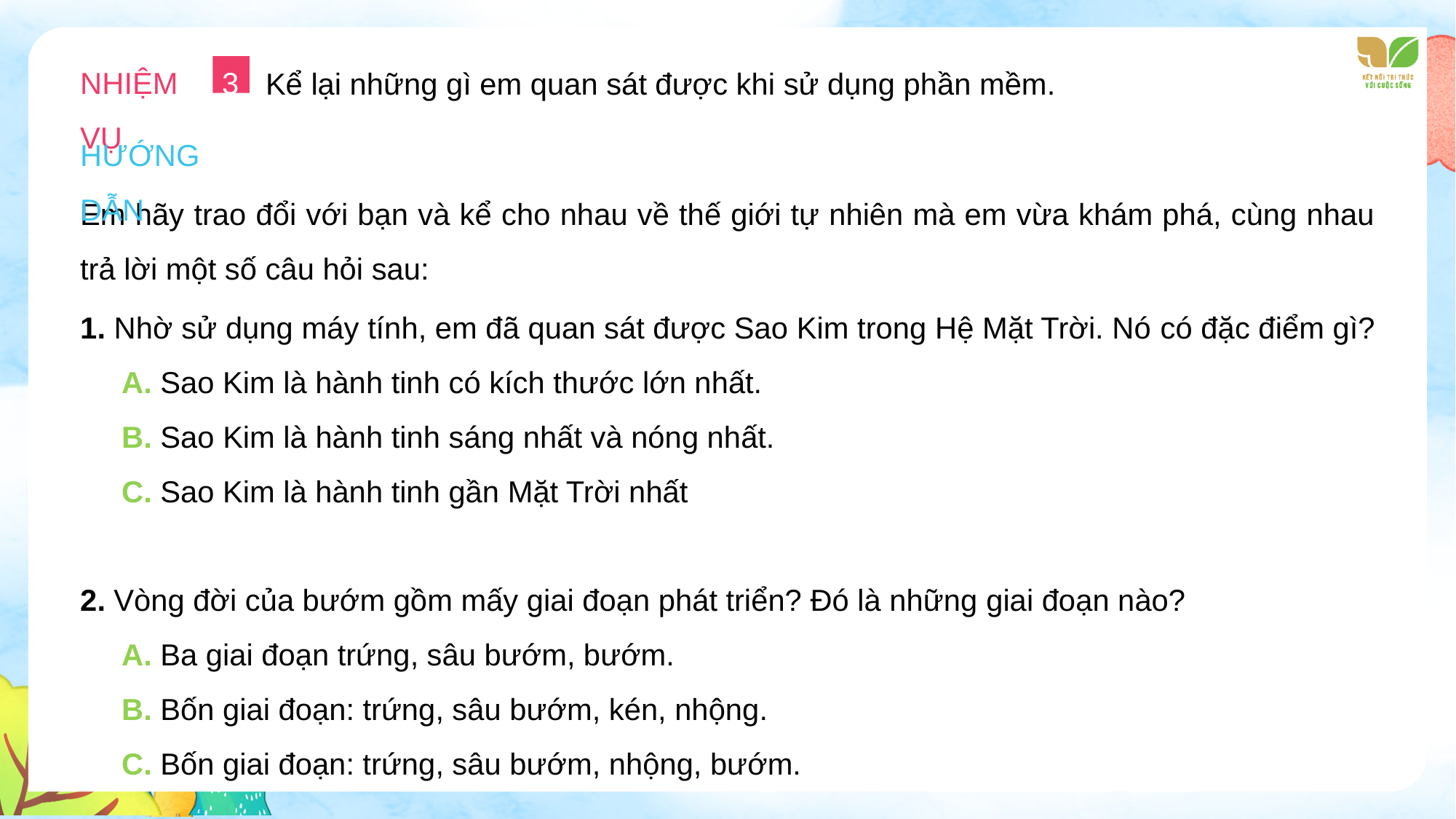

NHIỆM VỤ
3

Kể lại những gì em quan sát được khi sử dụng phần mềm.
HƯỚNG DẪN
Em hãy trao đổi với bạn và kể cho nhau về thế giới tự nhiên mà em vừa khám phá, cùng nhau trả lời một số câu hỏi sau:
1. Nhờ sử dụng máy tính, em đã quan sát được Sao Kim trong Hệ Mặt Trời. Nó có đặc điểm gì?
A. Sao Kim là hành tinh có kích thước lớn nhất.
B. Sao Kim là hành tinh sáng nhất và nóng nhất.
C. Sao Kim là hành tinh gần Mặt Trời nhất
2. Vòng đời của bướm gồm mấy giai đoạn phát triển? Đó là những giai đoạn nào?
A. Ba giai đoạn trứng, sâu bướm, bướm.
B. Bốn giai đoạn: trứng, sâu bướm, kén, nhộng.
C. Bốn giai đoạn: trứng, sâu bướm, nhộng, bướm.